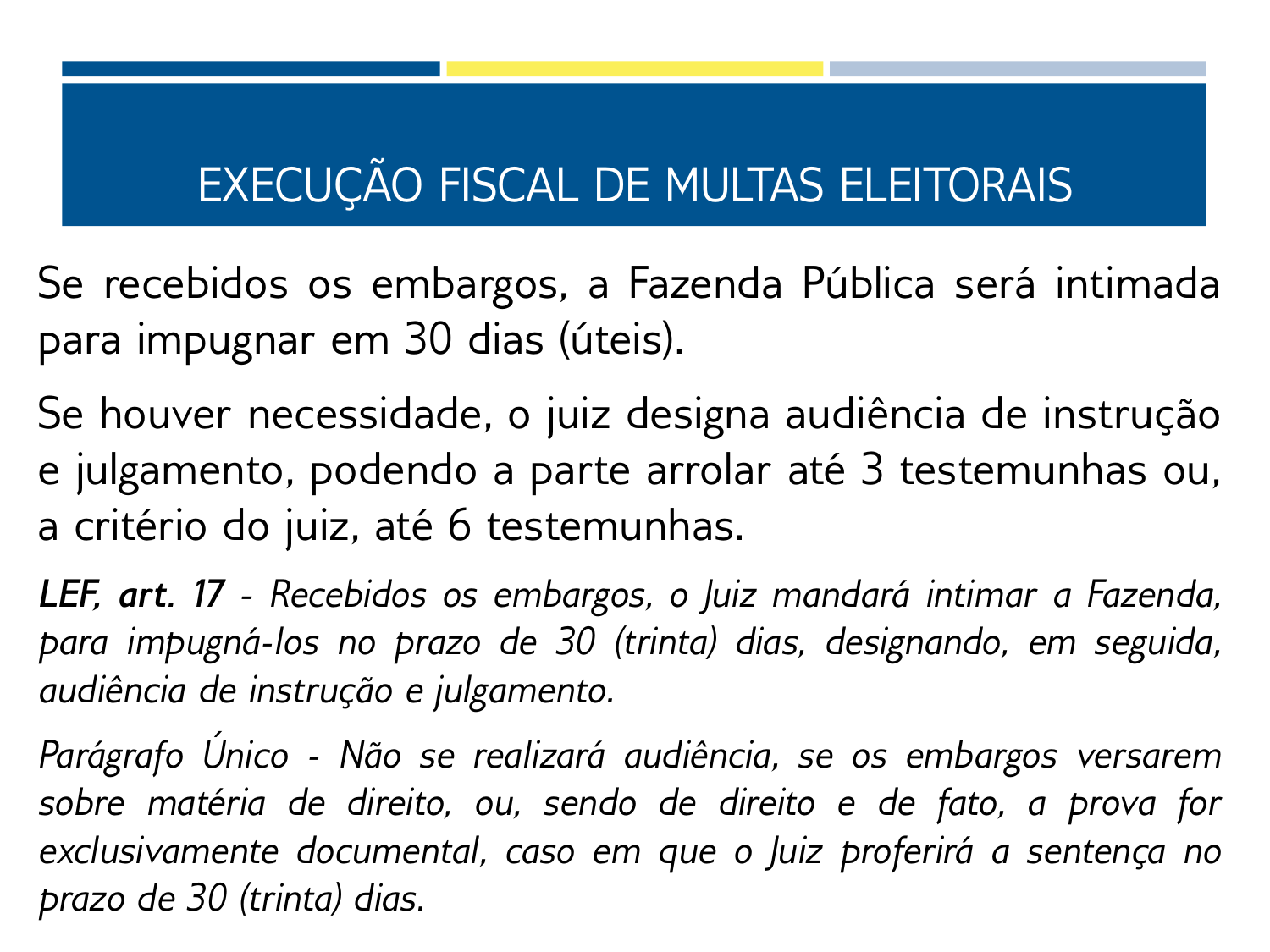

# EXECUÇÃO FISCAL DE MULTAS ELEITORAIS
Se recebidos os embargos, a Fazenda Pública será intimada para impugnar em 30 dias (úteis).
Se houver necessidade, o juiz designa audiência de instrução e julgamento, podendo a parte arrolar até 3 testemunhas ou, a critério do juiz, até 6 testemunhas.
LEF, art. 17 - Recebidos os embargos, o Juiz mandará intimar a Fazenda, para impugná-los no prazo de 30 (trinta) dias, designando, em seguida, audiência de instrução e julgamento.
Parágrafo Único - Não se realizará audiência, se os embargos versarem sobre matéria de direito, ou, sendo de direito e de fato, a prova for exclusivamente documental, caso em que o Juiz proferirá a sentença no prazo de 30 (trinta) dias.